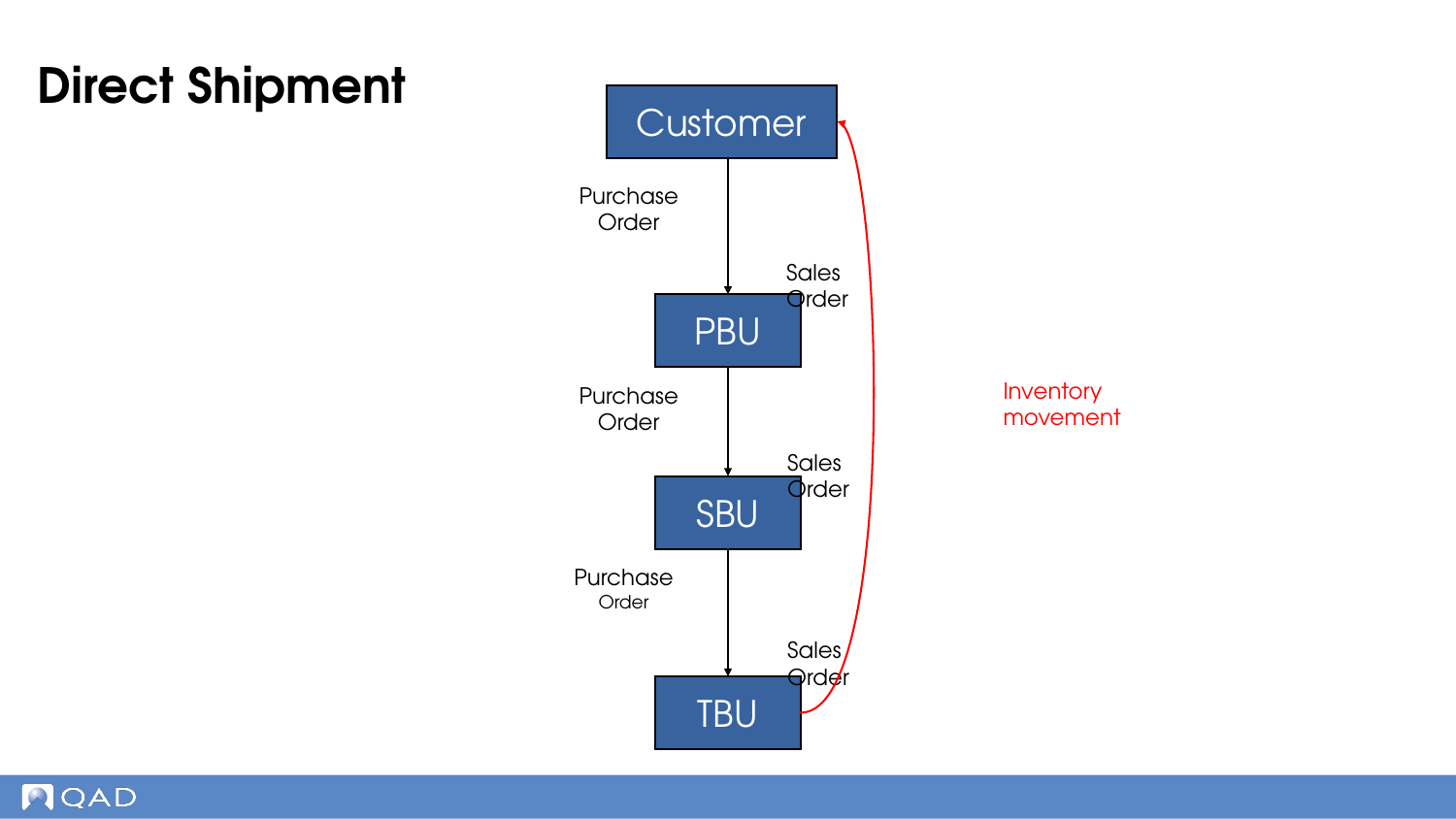

# Direct Shipment
Customer
Purchase Order
Sales Order
PBU
Inventory movement
Purchase Order
Sales Order
SBU
Purchase Order
125
Sales Order
TBU